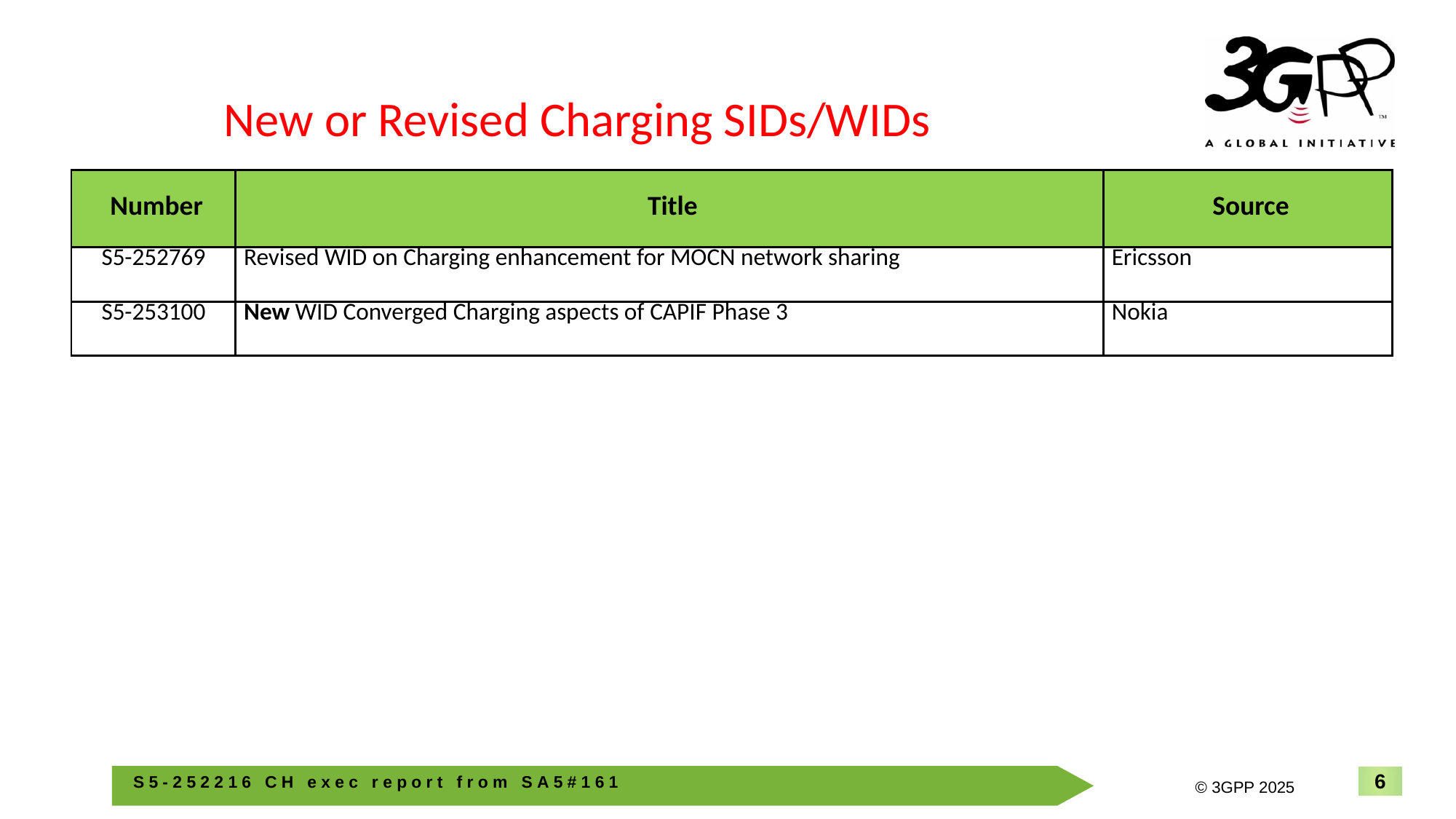

New or Revised Charging SIDs/WIDs
| Number | Title | Source |
| --- | --- | --- |
| S5-252769 | Revised WID on Charging enhancement for MOCN network sharing | Ericsson |
| S5-253100 | New WID Converged Charging aspects of CAPIF Phase 3 | Nokia |